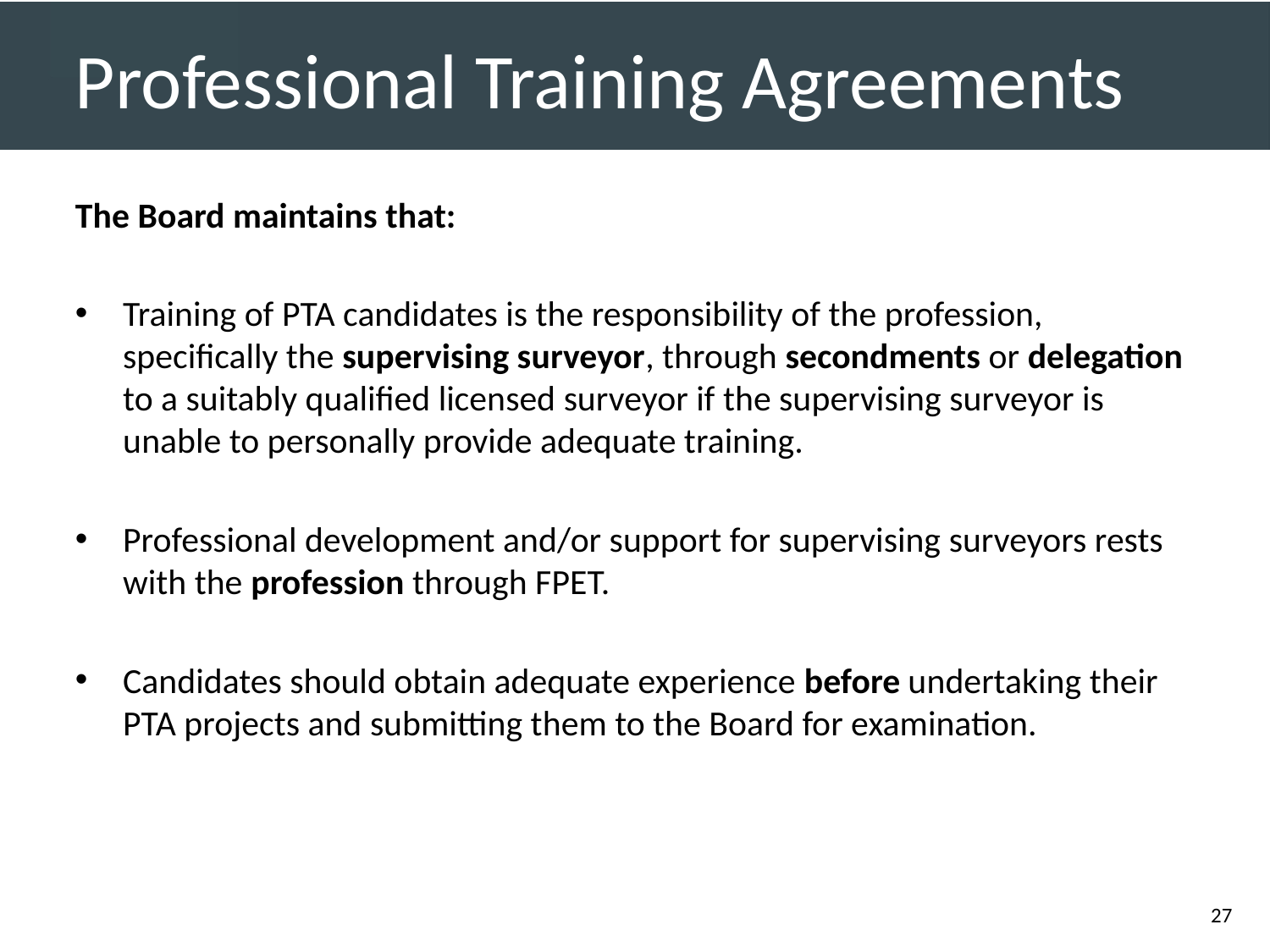

# Professional Training Agreements
The Board maintains that:

Training of PTA candidates is the responsibility of the profession, specifically the supervising surveyor, through secondments or delegation to a suitably qualified licensed surveyor if the supervising surveyor is unable to personally provide adequate training.

Professional development and/or support for supervising surveyors rests with the profession through FPET.

Candidates should obtain adequate experience before undertaking their PTA projects and submitting them to the Board for examination.

27